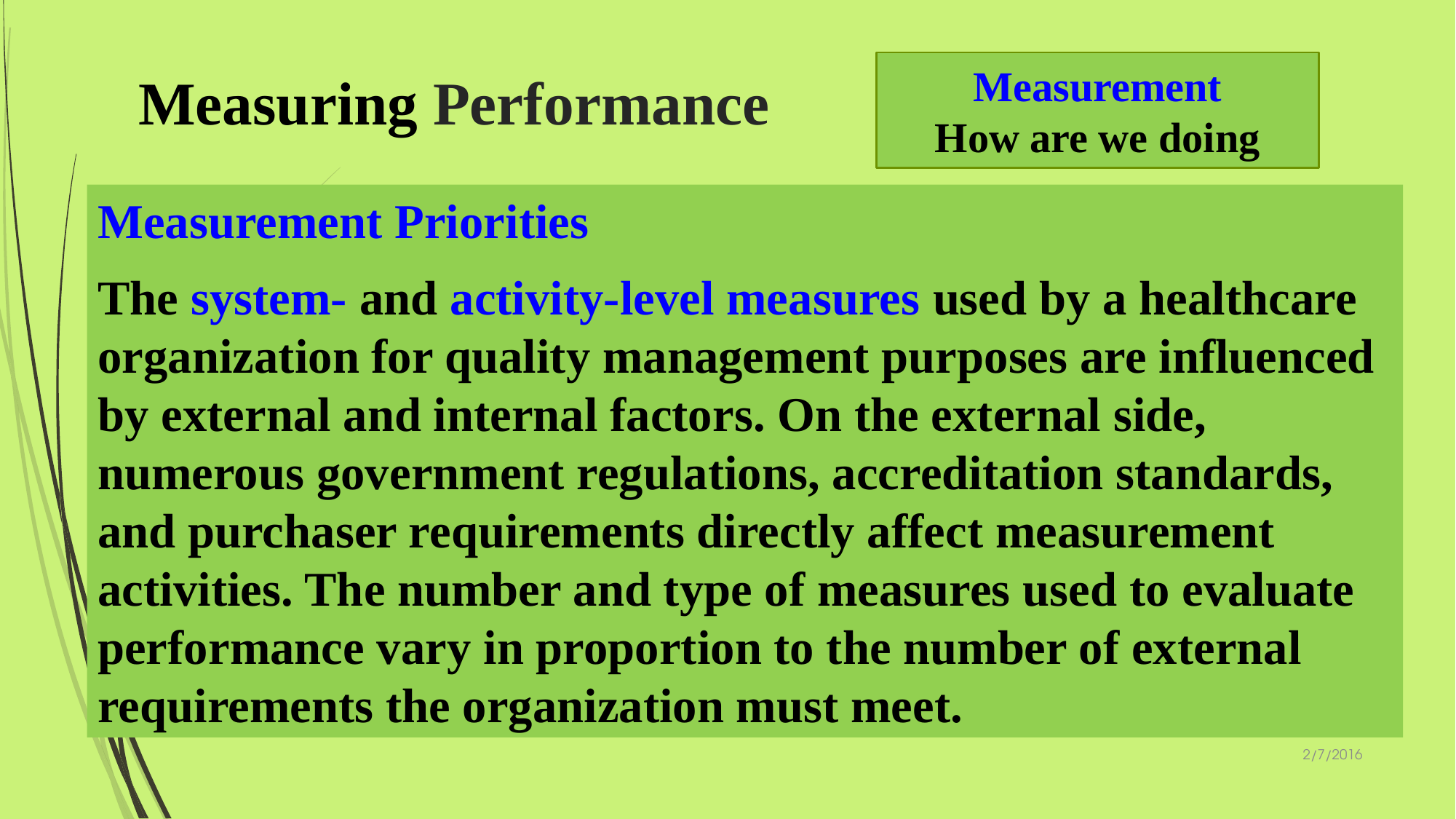

# Measuring Performance
Measurement
How are we doing

Measurement Priorities
The system- and activity-level measures used by a healthcare organization for quality management purposes are influenced by external and internal factors. On the external side, numerous government regulations, accreditation standards, and purchaser requirements directly affect measurement activities. The number and type of measures used to evaluate performance vary in proportion to the number of external requirements the organization must meet.
2/7/2016
Mohammed Alnaif Ph.D.